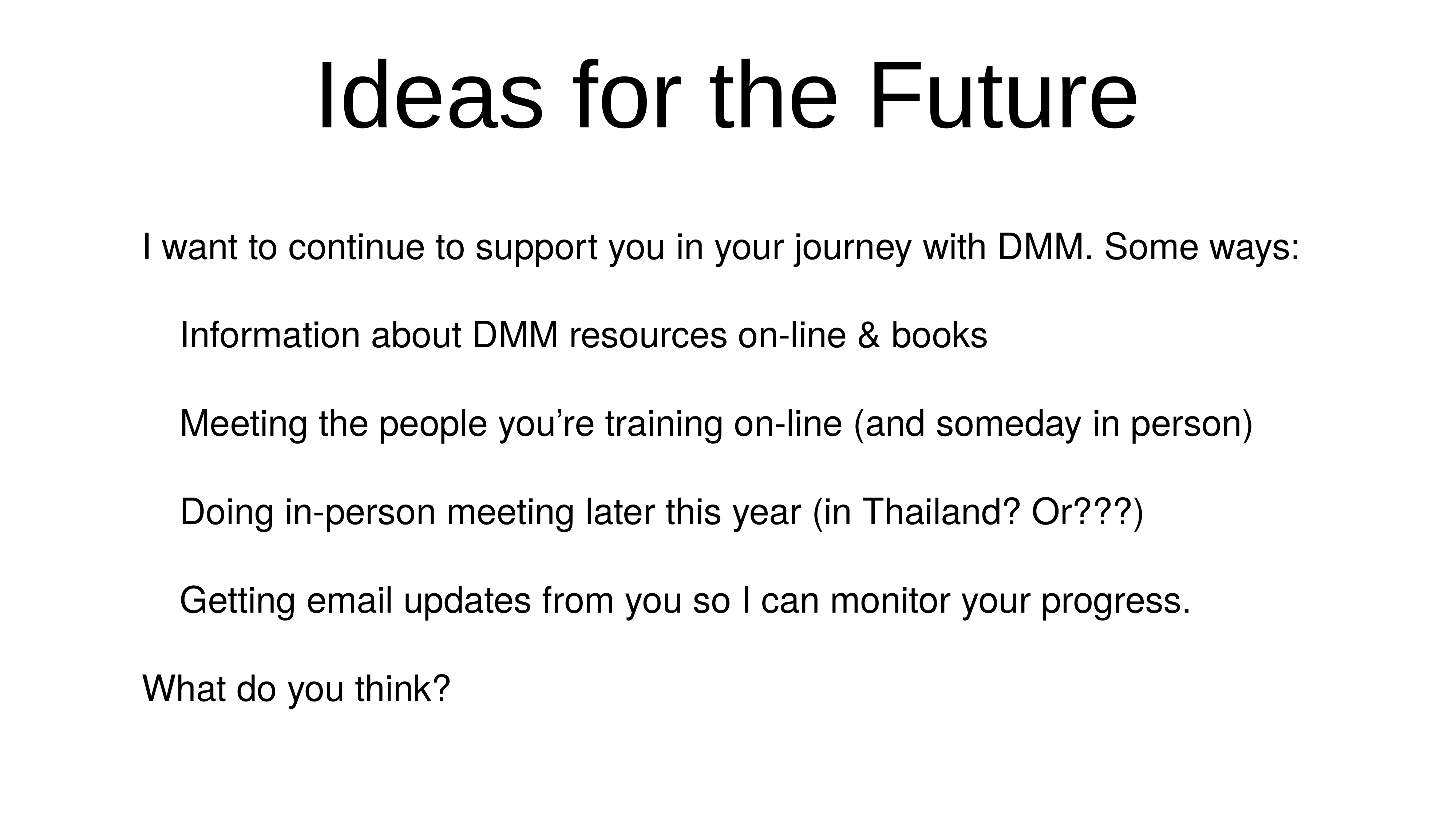

# Ideas for the Future
I want to continue to support you in your journey with DMM. Some ways:
Information about DMM resources on-line & books
Meeting the people you’re training on-line (and someday in person)
Doing in-person meeting later this year (in Thailand? Or???)
Getting email updates from you so I can monitor your progress.
What do you think?